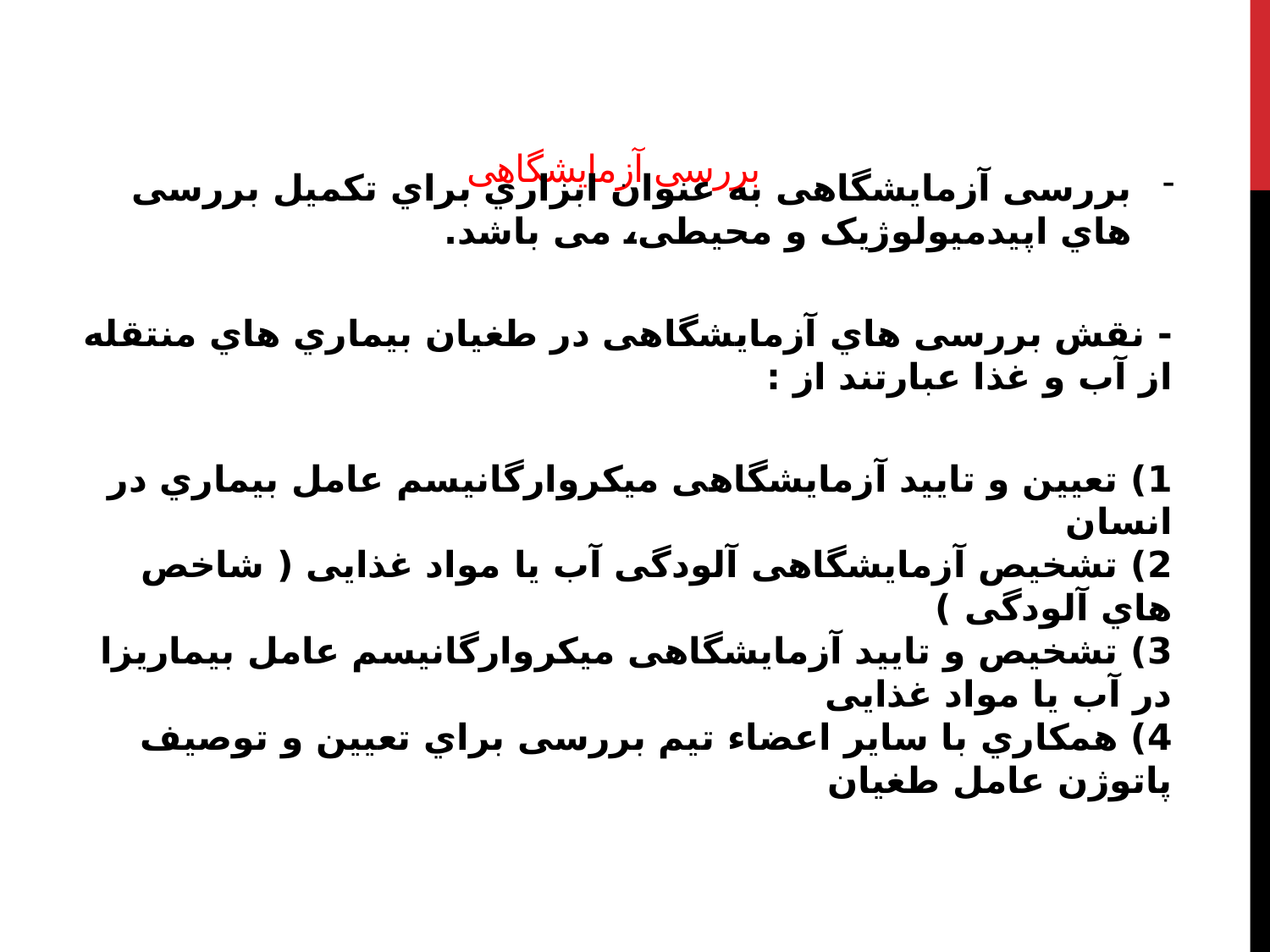

# بررسی آزمایشگاهی
بررسی آزمایشگاهی به عنوان ابزاري براي تکمیل بررسی هاي اپیدمیولوژیک و محیطی، می باشد.
- نقش بررسی هاي آزمایشگاهی در طغیان بیماري هاي منتقله از آب و غذا عبارتند از :
1) تعیین و تایید آزمایشگاهی میکروارگانیسم عامل بیماري در انسان
2) تشخیص آزمایشگاهی آلودگی آب یا مواد غذایی ( شاخص هاي آلودگی )
3) تشخیص و تایید آزمایشگاهی میکروارگانیسم عامل بیماریزا در آب یا مواد غذایی
4) همکاري با سایر اعضاء تیم بررسی براي تعیین و توصیف پاتوژن عامل طغیان